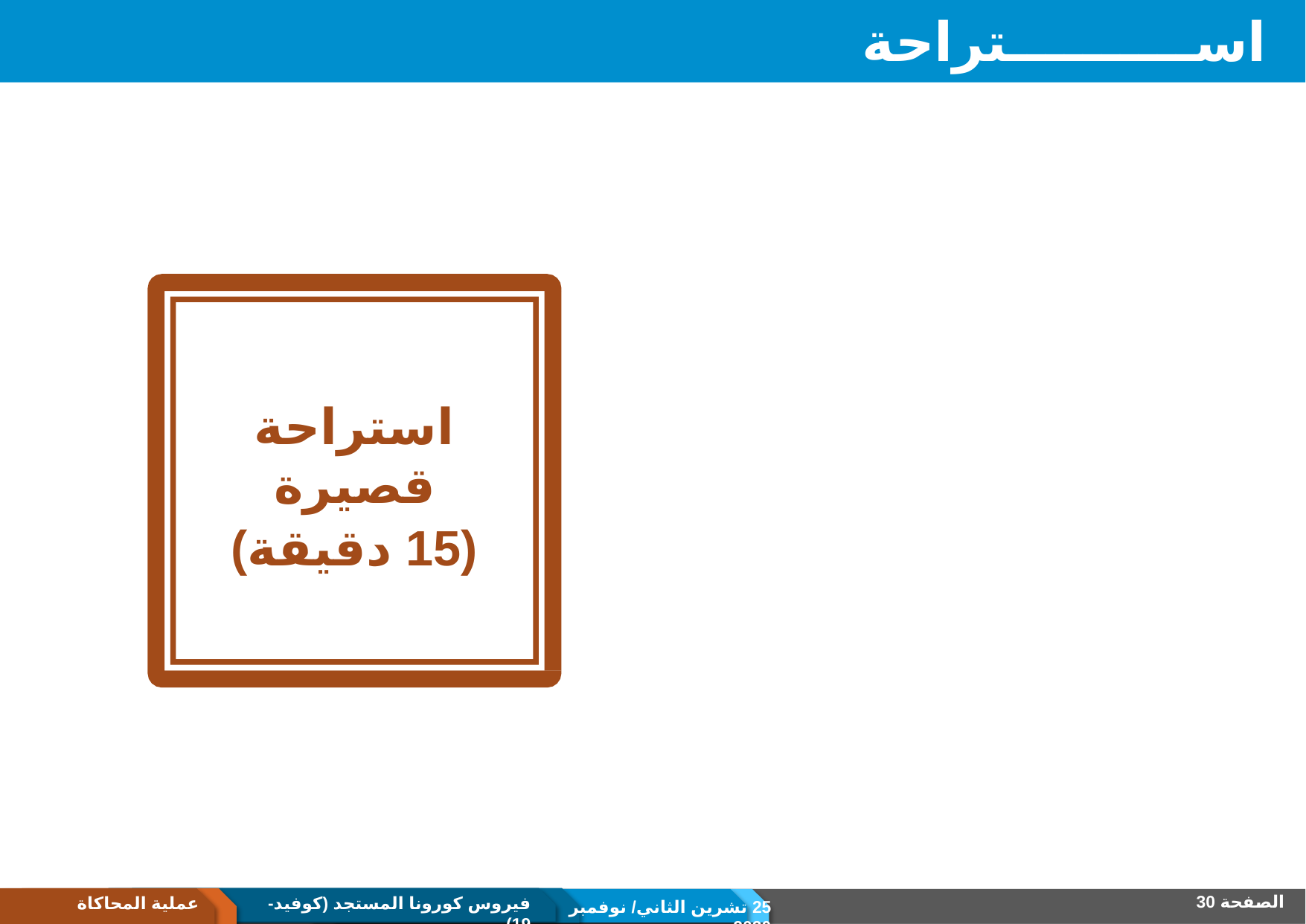

اســــــــــتراحة

استراحة قصيرة
(15 دقيقة)
الصفحة 30
عملية المحاكاة
فيروس كورونا المستجد (كوفيد-19)
25 تشرين الثاني/ نوفمبر 2020